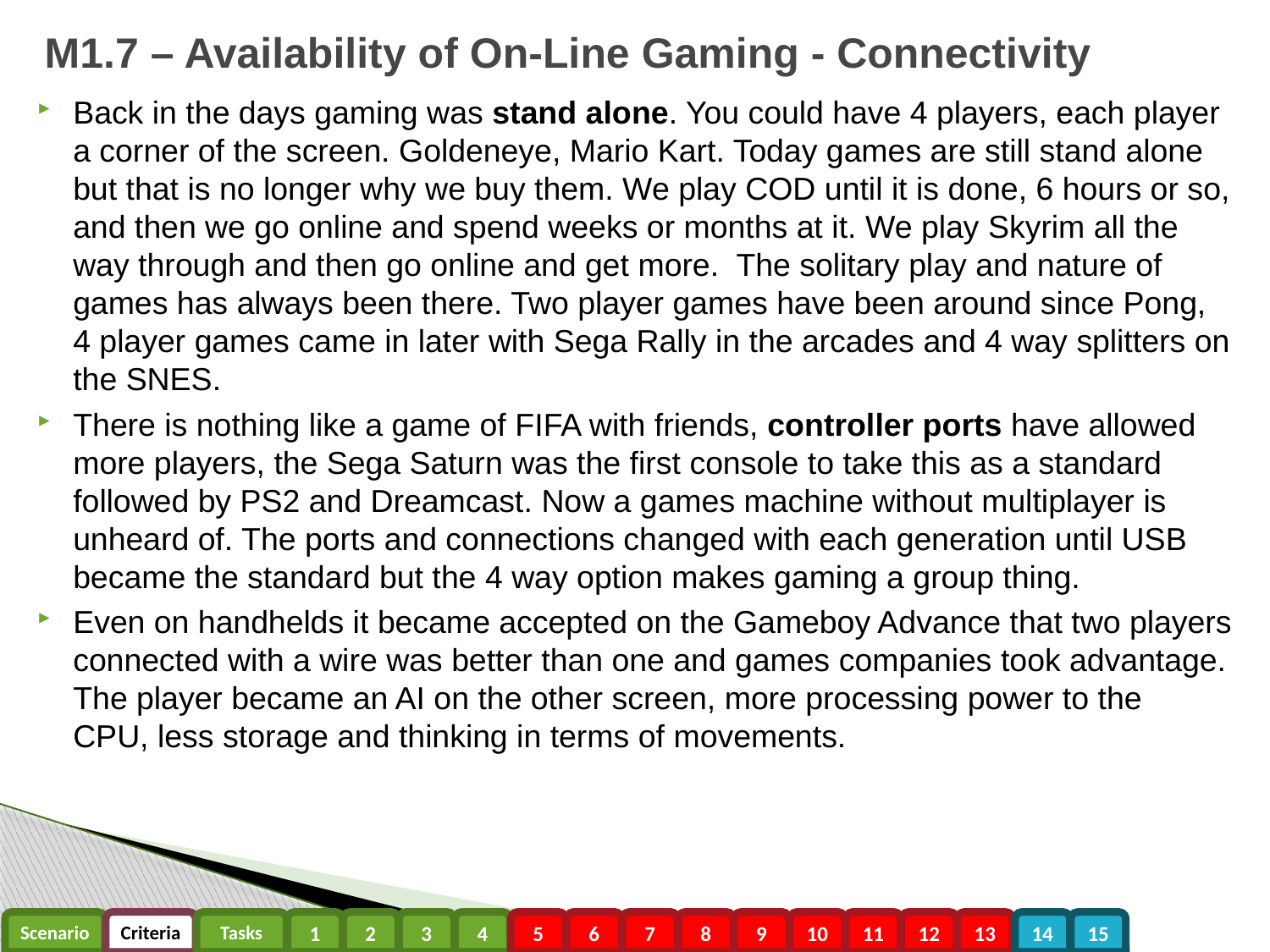

# M1.7 – Availability of On-Line Gaming - Connectivity
Back in the days gaming was stand alone. You could have 4 players, each player a corner of the screen. Goldeneye, Mario Kart. Today games are still stand alone but that is no longer why we buy them. We play COD until it is done, 6 hours or so, and then we go online and spend weeks or months at it. We play Skyrim all the way through and then go online and get more.  The solitary play and nature of games has always been there. Two player games have been around since Pong, 4 player games came in later with Sega Rally in the arcades and 4 way splitters on the SNES.
There is nothing like a game of FIFA with friends, controller ports have allowed more players, the Sega Saturn was the first console to take this as a standard followed by PS2 and Dreamcast. Now a games machine without multiplayer is unheard of. The ports and connections changed with each generation until USB became the standard but the 4 way option makes gaming a group thing.
Even on handhelds it became accepted on the Gameboy Advance that two players connected with a wire was better than one and games companies took advantage. The player became an AI on the other screen, more processing power to the  CPU, less storage and thinking in terms of movements.